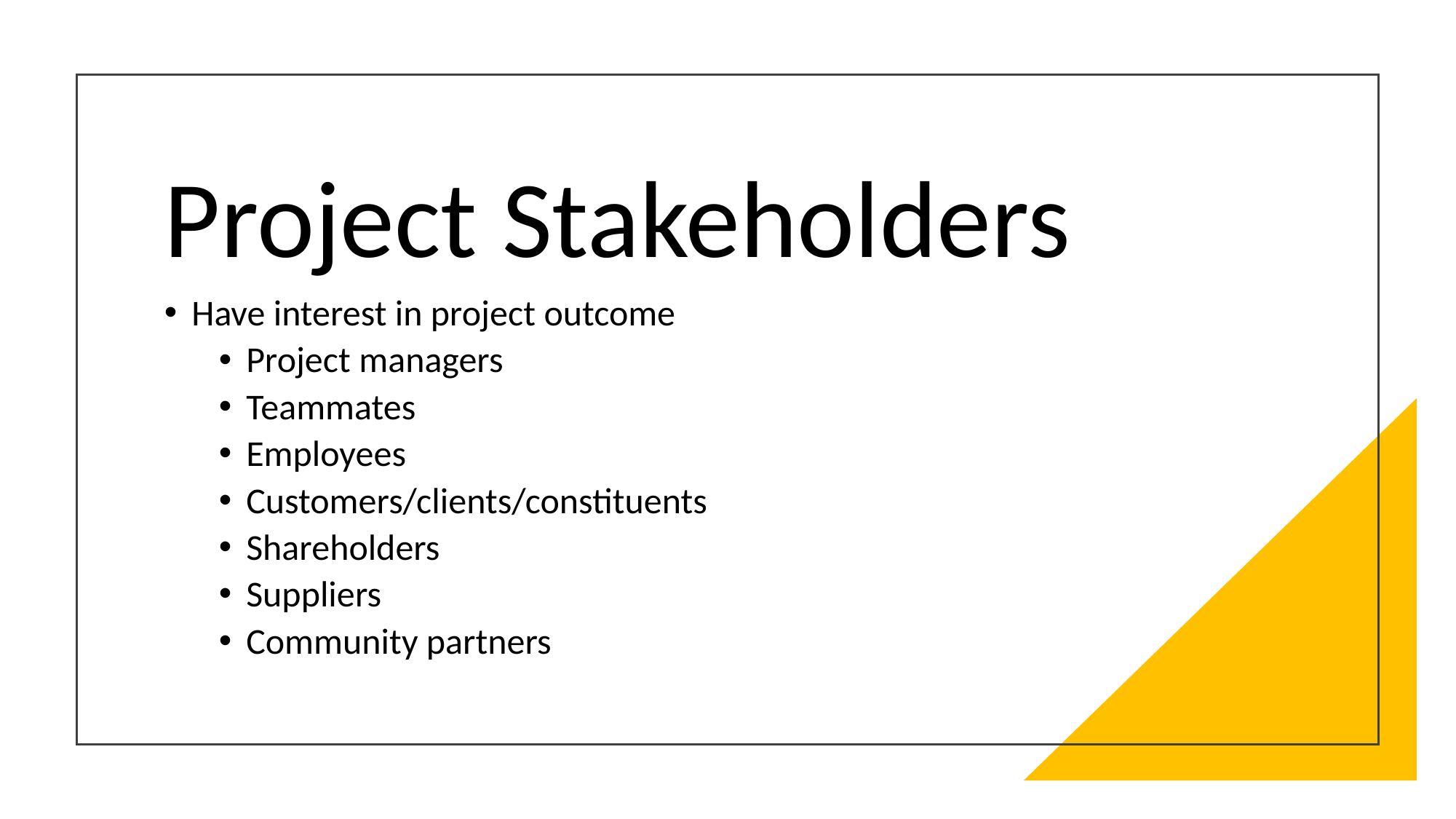

# Project Stakeholders
Have interest in project outcome
Project managers
Teammates
Employees
Customers/clients/constituents
Shareholders
Suppliers
Community partners